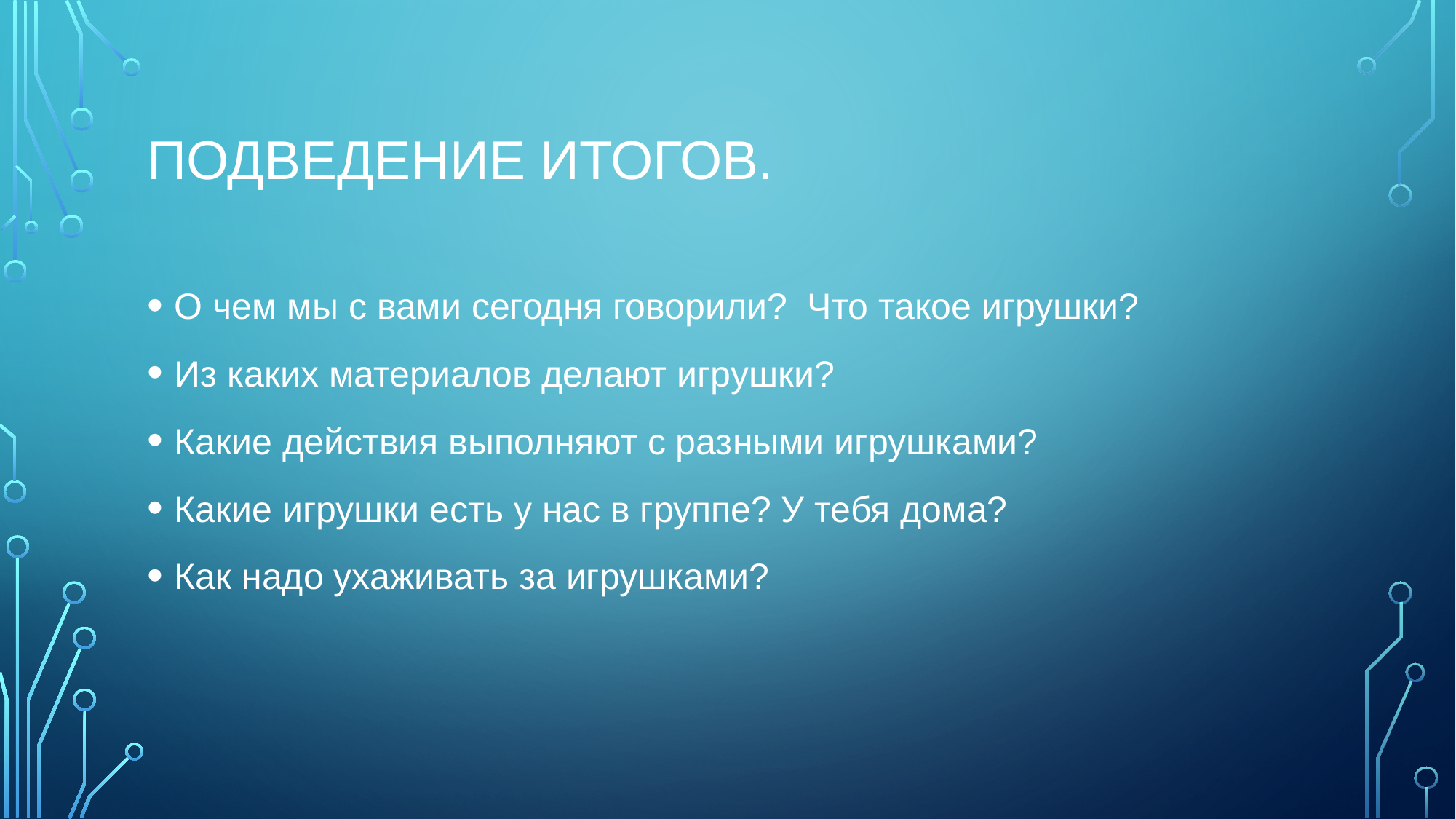

# Подведение итогов.
О чем мы с вами сегодня говорили?  Что такое игрушки?
Из каких материалов делают игрушки?
Какие действия выполняют с разными игрушками?
Какие игрушки есть у нас в группе? У тебя дома?
Как надо ухаживать за игрушками?